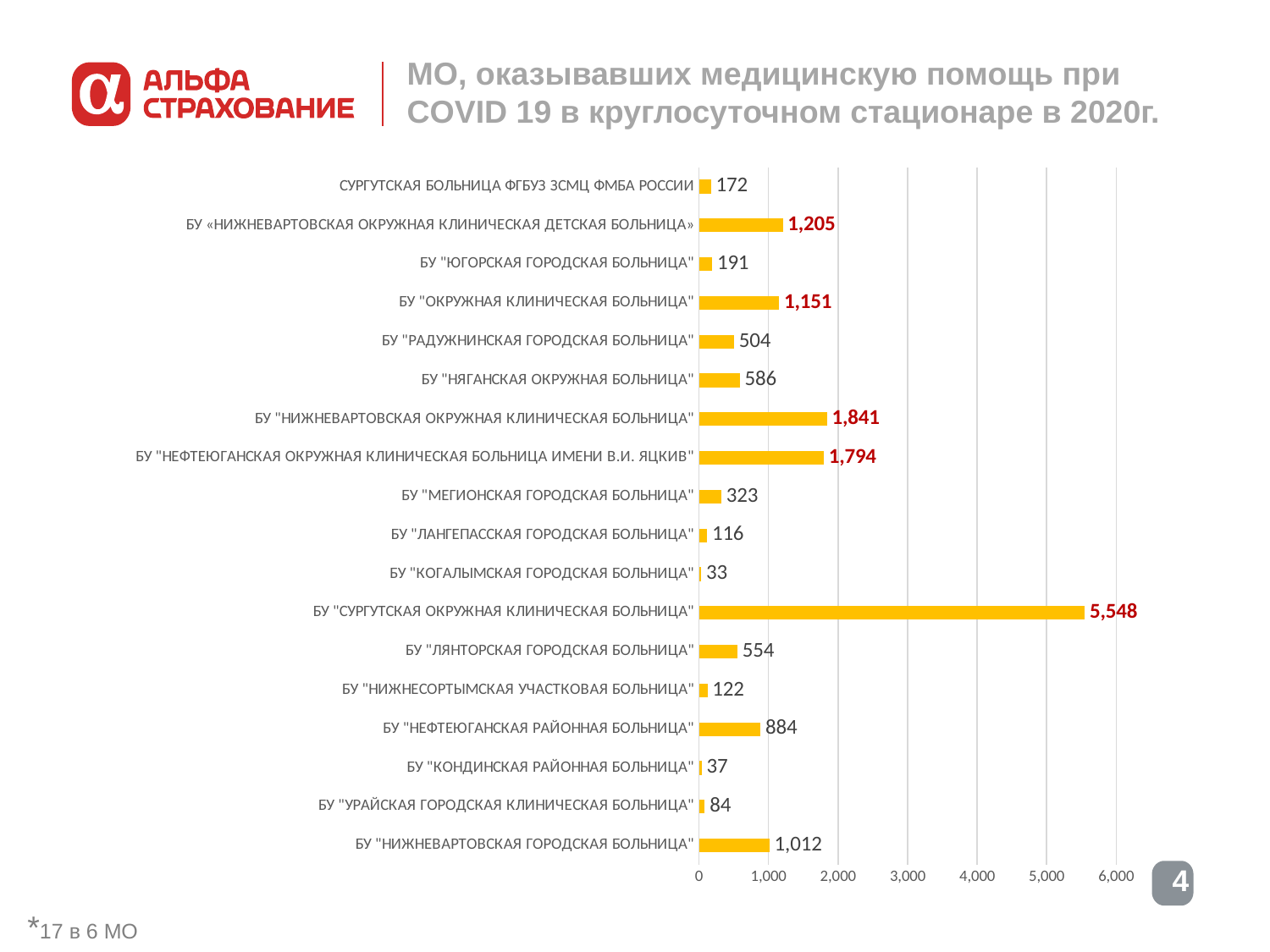

# МО, оказывавших медицинскую помощь при COVID 19 в круглосуточном стационаре в 2020г.

### Chart

| Category |  |
|---|---|
| БУ "НИЖНЕВАРТОВСКАЯ ГОРОДСКАЯ БОЛЬНИЦА" | 1012.0 |
| БУ "УРАЙСКАЯ ГОРОДСКАЯ КЛИНИЧЕСКАЯ БОЛЬНИЦА" | 84.0 |
| БУ "КОНДИНСКАЯ РАЙОННАЯ БОЛЬНИЦА" | 37.0 |
| БУ "НЕФТЕЮГАНСКАЯ РАЙОННАЯ БОЛЬНИЦА" | 884.0 |
| БУ "НИЖНЕСОРТЫМСКАЯ УЧАСТКОВАЯ БОЛЬНИЦА" | 122.0 |
| БУ "ЛЯНТОРСКАЯ ГОРОДСКАЯ БОЛЬНИЦА" | 554.0 |
| БУ "СУРГУТСКАЯ ОКРУЖНАЯ КЛИНИЧЕСКАЯ БОЛЬНИЦА" | 5548.0 |
| БУ "КОГАЛЫМСКАЯ ГОРОДСКАЯ БОЛЬНИЦА" | 33.0 |
| БУ "ЛАНГЕПАССКАЯ ГОРОДСКАЯ БОЛЬНИЦА" | 116.0 |
| БУ "МЕГИОНСКАЯ ГОРОДСКАЯ БОЛЬНИЦА" | 323.0 |
| БУ "НЕФТЕЮГАНСКАЯ ОКРУЖНАЯ КЛИНИЧЕСКАЯ БОЛЬНИЦА ИМЕНИ В.И. ЯЦКИВ" | 1794.0 |
| БУ "НИЖНЕВАРТОВСКАЯ ОКРУЖНАЯ КЛИНИЧЕСКАЯ БОЛЬНИЦА" | 1841.0 |
| БУ "НЯГАНСКАЯ ОКРУЖНАЯ БОЛЬНИЦА" | 586.0 |
| БУ "РАДУЖНИНСКАЯ ГОРОДСКАЯ БОЛЬНИЦА" | 504.0 |
| БУ "ОКРУЖНАЯ КЛИНИЧЕСКАЯ БОЛЬНИЦА" | 1151.0 |
| БУ "ЮГОРСКАЯ ГОРОДСКАЯ БОЛЬНИЦА" | 191.0 |
| БУ «НИЖНЕВАРТОВСКАЯ ОКРУЖНАЯ КЛИНИЧЕСКАЯ ДЕТСКАЯ БОЛЬНИЦА» | 1205.0 |
| СУРГУТСКАЯ БОЛЬНИЦА ФГБУЗ ЗСМЦ ФМБА РОССИИ | 172.0 |
*17 в 6 МО